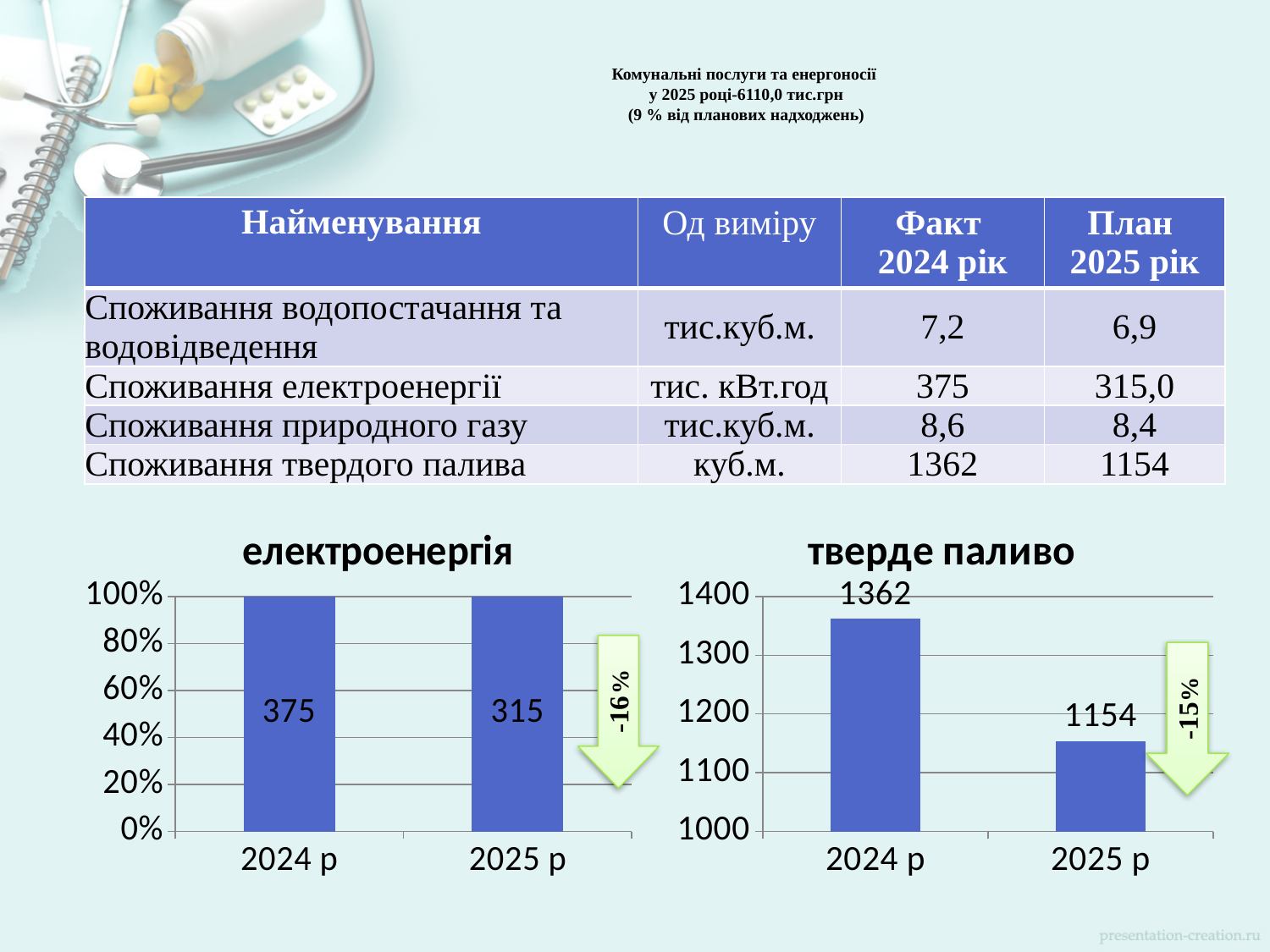

# Комунальні послуги та енергоносії у 2025 році-6110,0 тис.грн (9 % від планових надходжень)
| Найменування | Од виміру | Факт 2024 рік | План 2025 рік |
| --- | --- | --- | --- |
| Споживання водопостачання та водовідведення | тис.куб.м. | 7,2 | 6,9 |
| Споживання електроенергії | тис. кВт.год | 375 | 315,0 |
| Споживання природного газу | тис.куб.м. | 8,6 | 8,4 |
| Споживання твердого палива | куб.м. | 1362 | 1154 |

### Chart:

| Category | електроенергія |
|---|---|
| 2024 р | 375.0 |
| 2025 р | 315.0 |

### Chart:

| Category | тверде паливо |
|---|---|
| 2024 р | 1362.0 |
| 2025 р | 1154.0 |